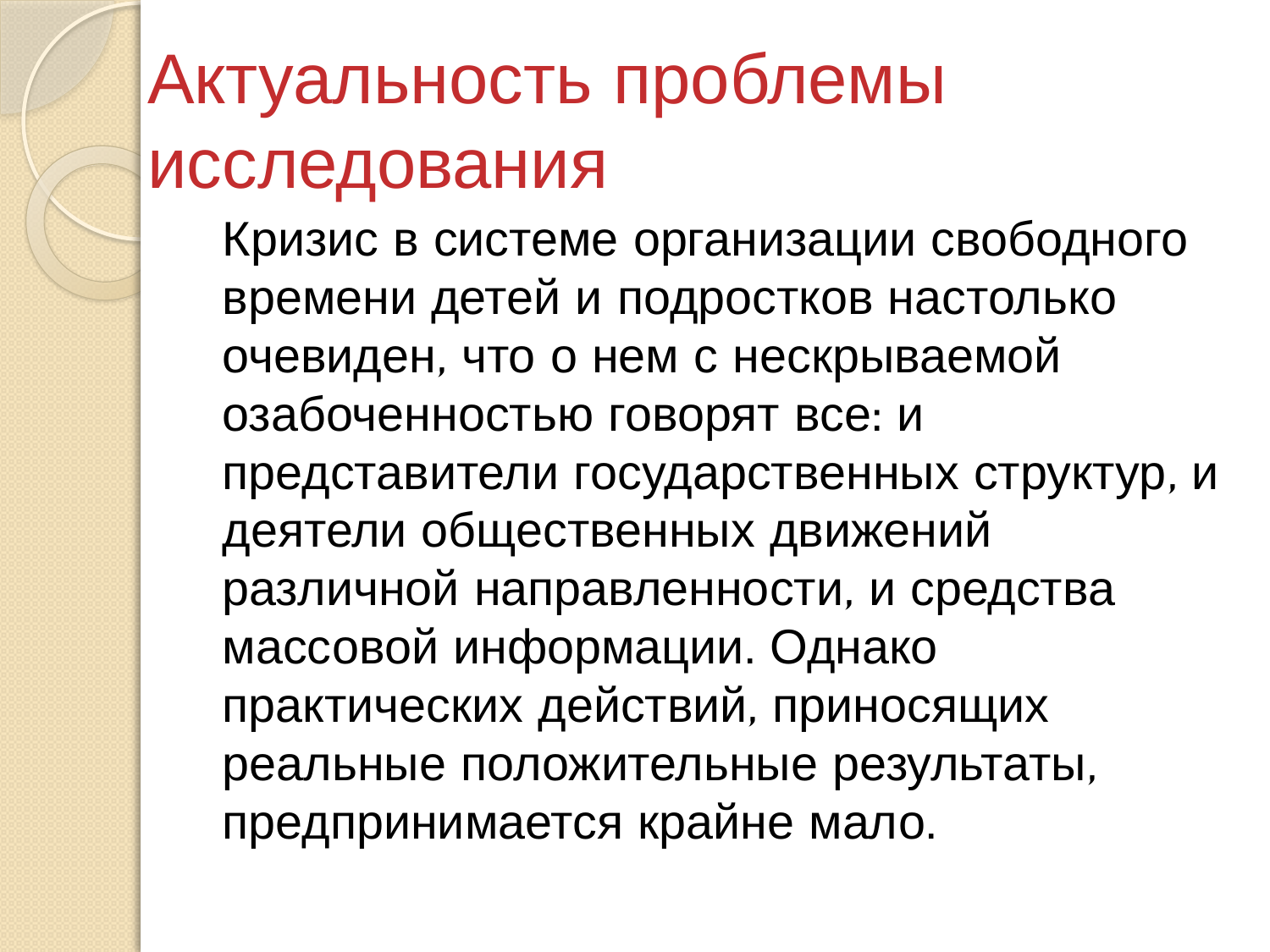

# Актуальность проблемы исследования
Кризис в системе организации свободного времени детей и подростков настолько очевиден, что о нем с нескрываемой озабоченностью говорят все: и представители государственных структур, и деятели общественных движений различной направленности, и средства массовой информации. Однако практических действий, приносящих реальные положительные результаты, предпринимается крайне мало.